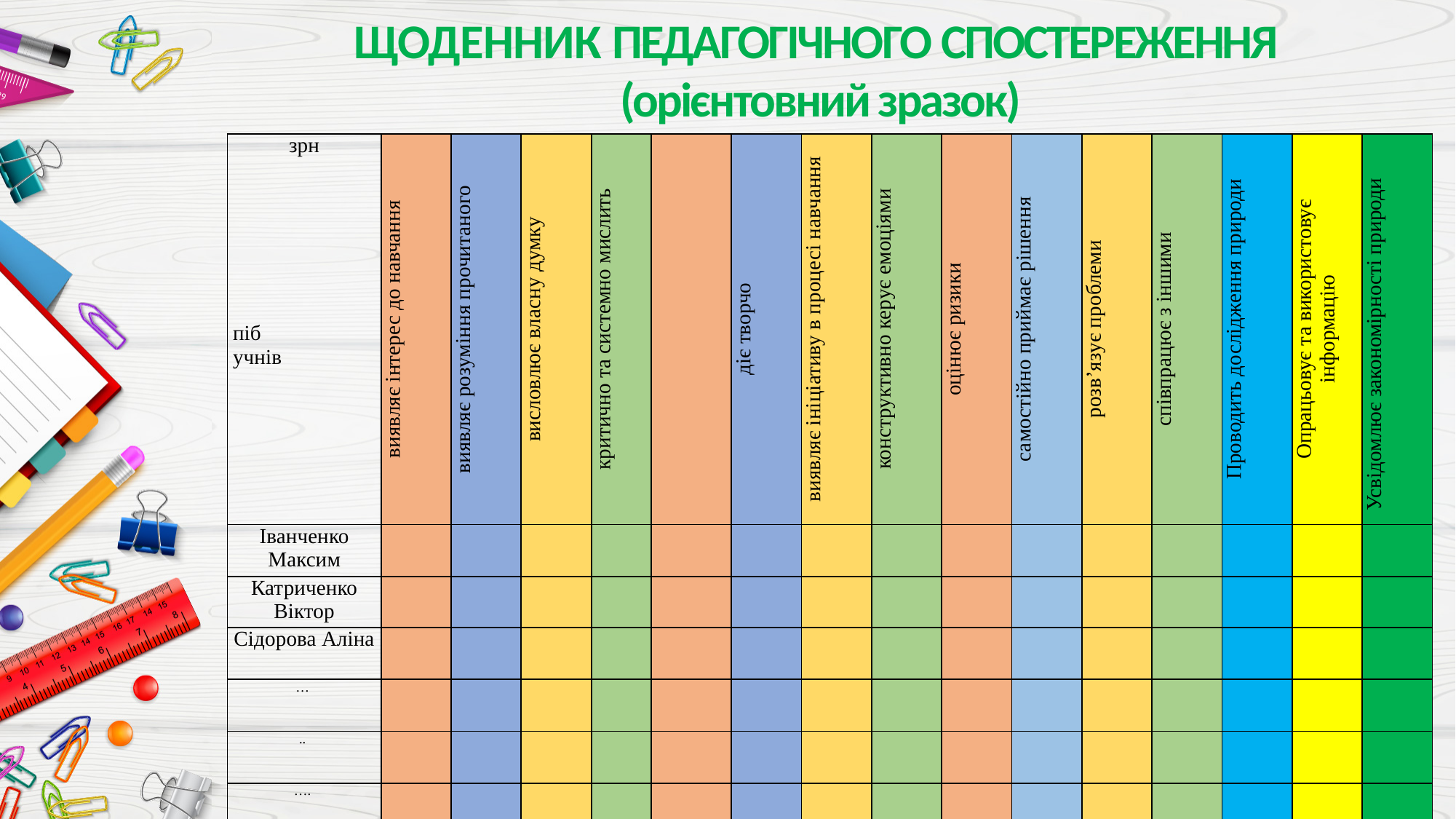

# ЩОДЕННИК ПЕДАГОГІЧНОГО СПОСТЕРЕЖЕННЯ (орієнтовний зразок)
| зрн               піб учнів | виявляє інтерес до навчання | виявляє розуміння прочитаного | висловлює власну думку | критично та системно мислить | логічно обґрунтовує власну позицію | діє творчо | виявляє ініціативу в процесі навчання | конструктивно керує емоціями | оцінює ризики | самостійно приймає рішення | розв’язує проблеми | співпрацює з іншими | Проводить дослідження природи | Опрацьовує та використовує інформацію | Усвідомлює закономірності природи |
| --- | --- | --- | --- | --- | --- | --- | --- | --- | --- | --- | --- | --- | --- | --- | --- |
| Іванченко Максим |  |  |  |  |  |  |  |  |  |  |  |  |  |  |  |
| Катриченко Віктор |  |  |  |  |  |  |  |  |  |  |  |  |  |  |  |
| Сідорова Аліна |  |  |  |  |  |  |  |  |  |  |  |  |  |  |  |
| … |  |  |  |  |  |  |  |  |  |  |  |  |  |  |  |
| .. |  |  |  |  |  |  |  |  |  |  |  |  |  |  |  |
| …. |  |  |  |  |  |  |  |  |  |  |  |  |  |  |  |
| …. |  |  |  |  |  |  |  |  |  |  |  |  |  |  |  |